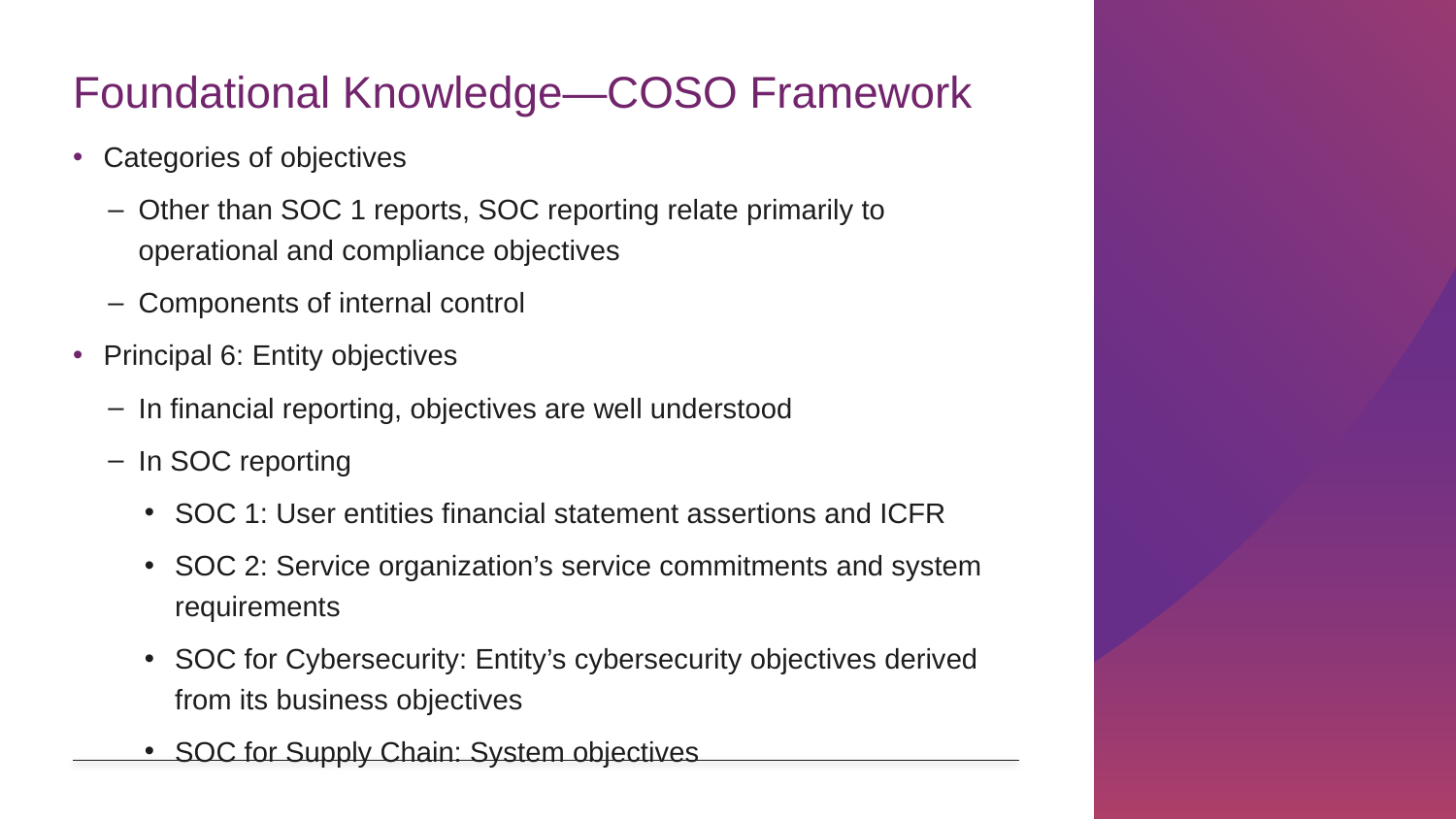

# Foundational Knowledge—COSO Framework
Categories of objectives
Other than SOC 1 reports, SOC reporting relate primarily to operational and compliance objectives
Components of internal control
Principal 6: Entity objectives
In financial reporting, objectives are well understood
In SOC reporting
SOC 1: User entities financial statement assertions and ICFR
SOC 2: Service organization’s service commitments and system requirements
SOC for Cybersecurity: Entity’s cybersecurity objectives derived from its business objectives
SOC for Supply Chain: System objectives